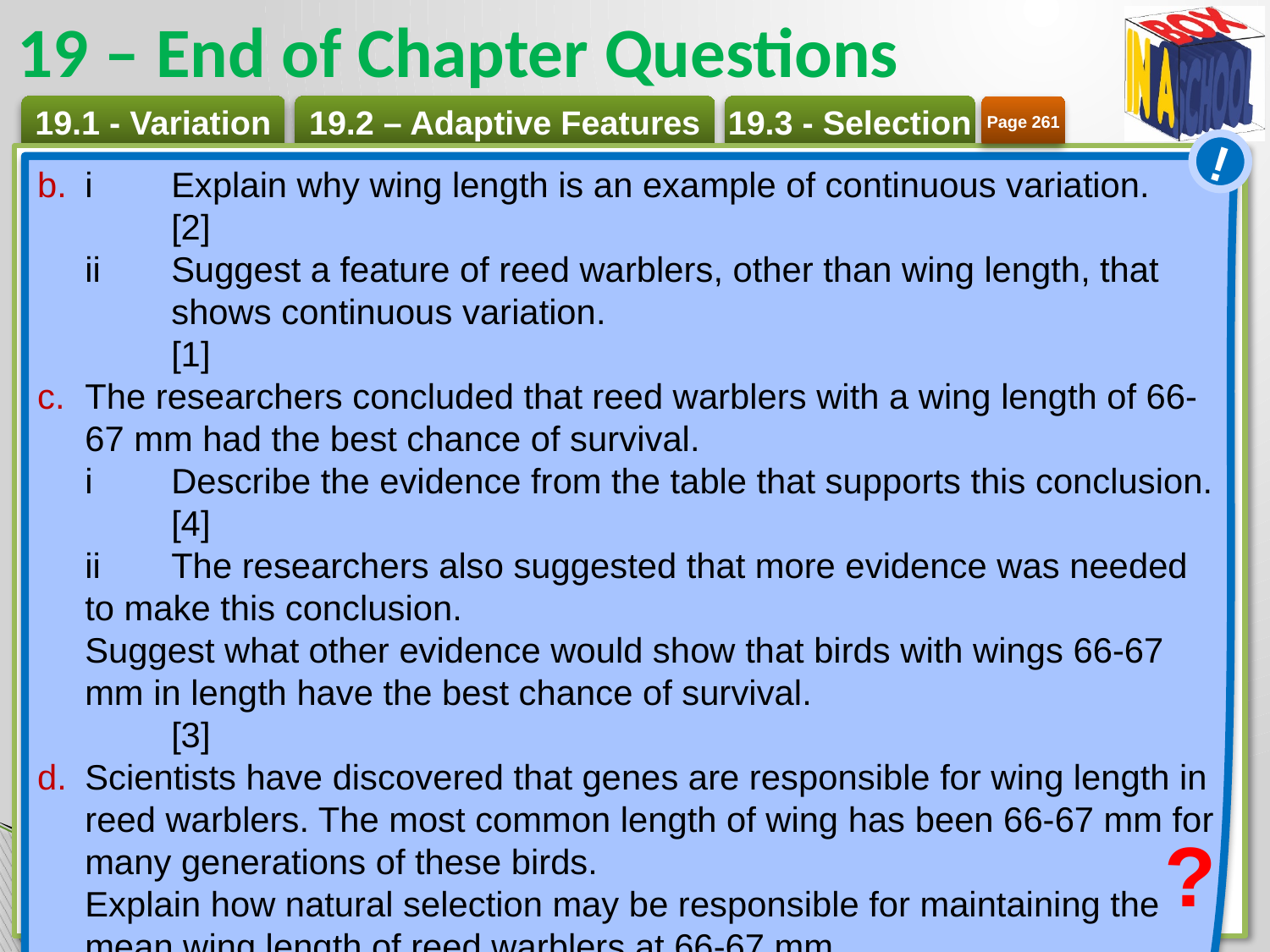

# 19 – End of Chapter Questions
Page 261
!
i 	Explain why wing length is an example of continuous variation. 	[2]
ii 	Suggest a feature of reed warblers, other than wing length, that 	shows continuous variation. 	[1]
The researchers concluded that reed warblers with a wing length of 66-67 mm had the best chance of survival.
i 	Describe the evidence from the table that supports this conclusion. 	[4]
ii 	The researchers also suggested that more evidence was needed to make this conclusion.
Suggest what other evidence would show that birds with wings 66-67 mm in length have the best chance of survival. 	[3]
Scientists have discovered that genes are responsible for wing length in reed warblers. The most common length of wing has been 66-67 mm for many generations of these birds.
Explain how natural selection may be responsible for maintaining the mean wing length of reed warblers at 66-67 mm. 			[4]
[Adapted from Cambridge IGCSE® Biology 0610/32, Question 5, October/November 2011 ]
?